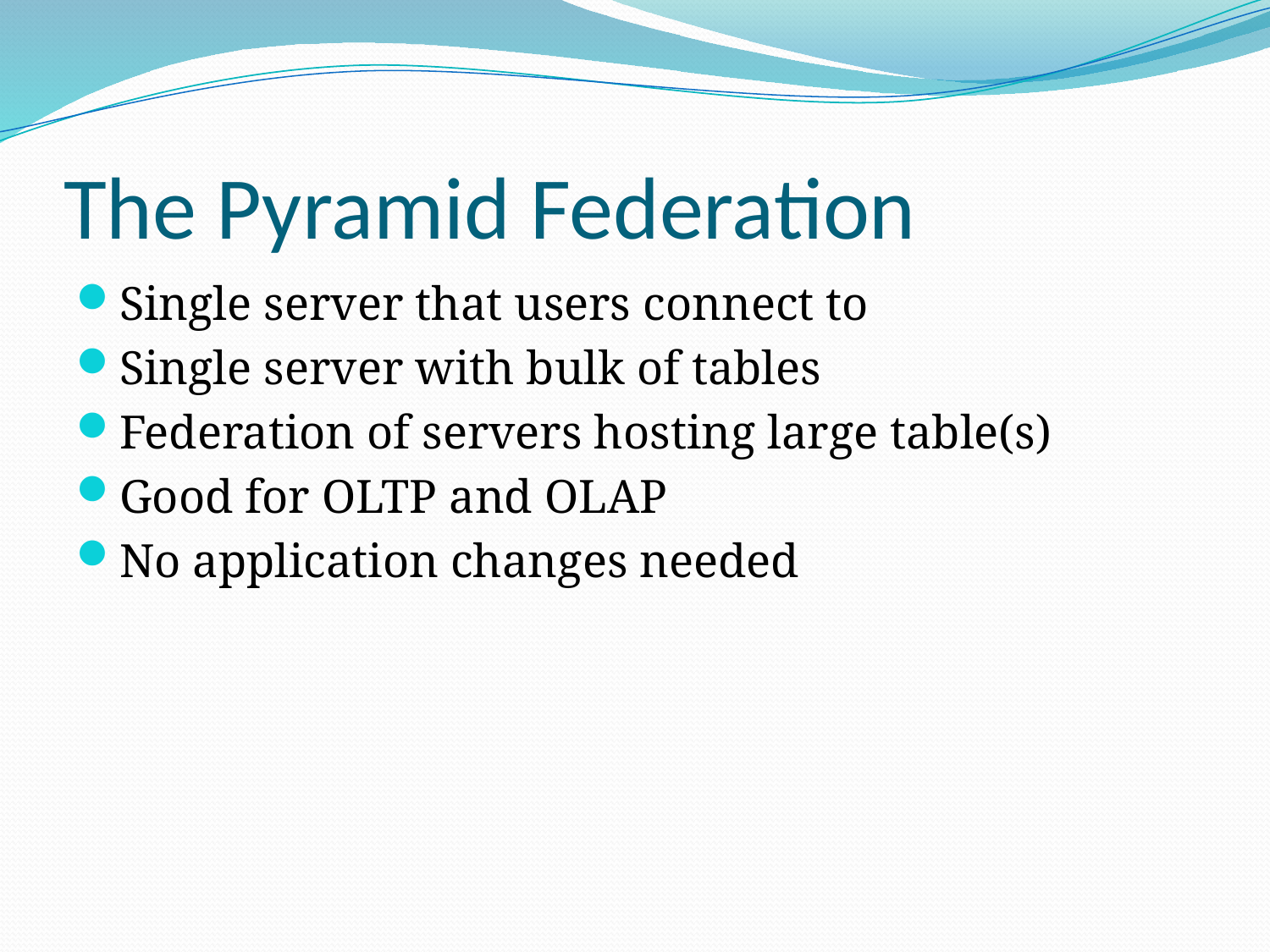

# The Pyramid Federation
Single server that users connect to
Single server with bulk of tables
Federation of servers hosting large table(s)
Good for OLTP and OLAP
No application changes needed